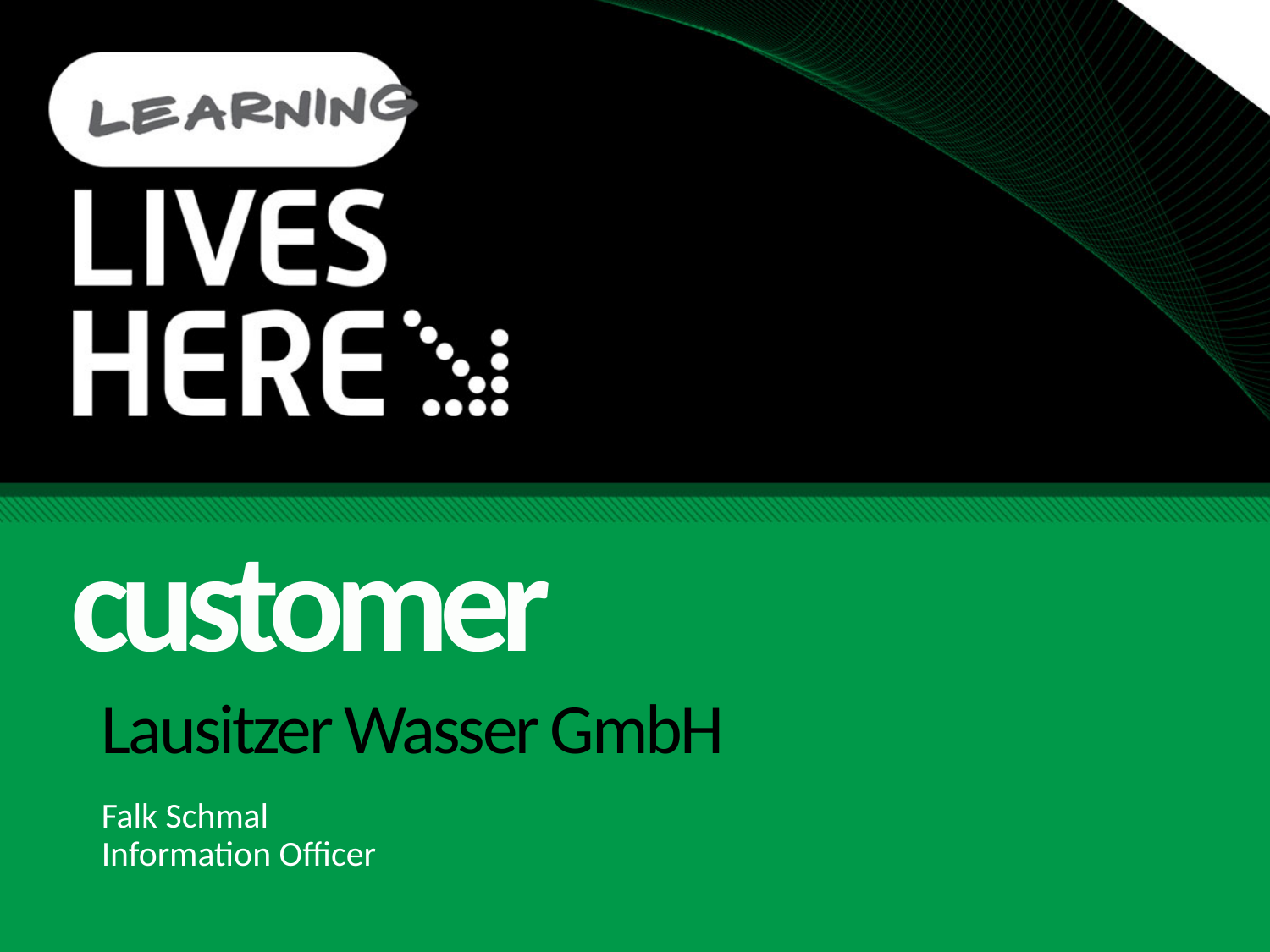

customer
# Lausitzer Wasser GmbH
Falk Schmal
Information Officer